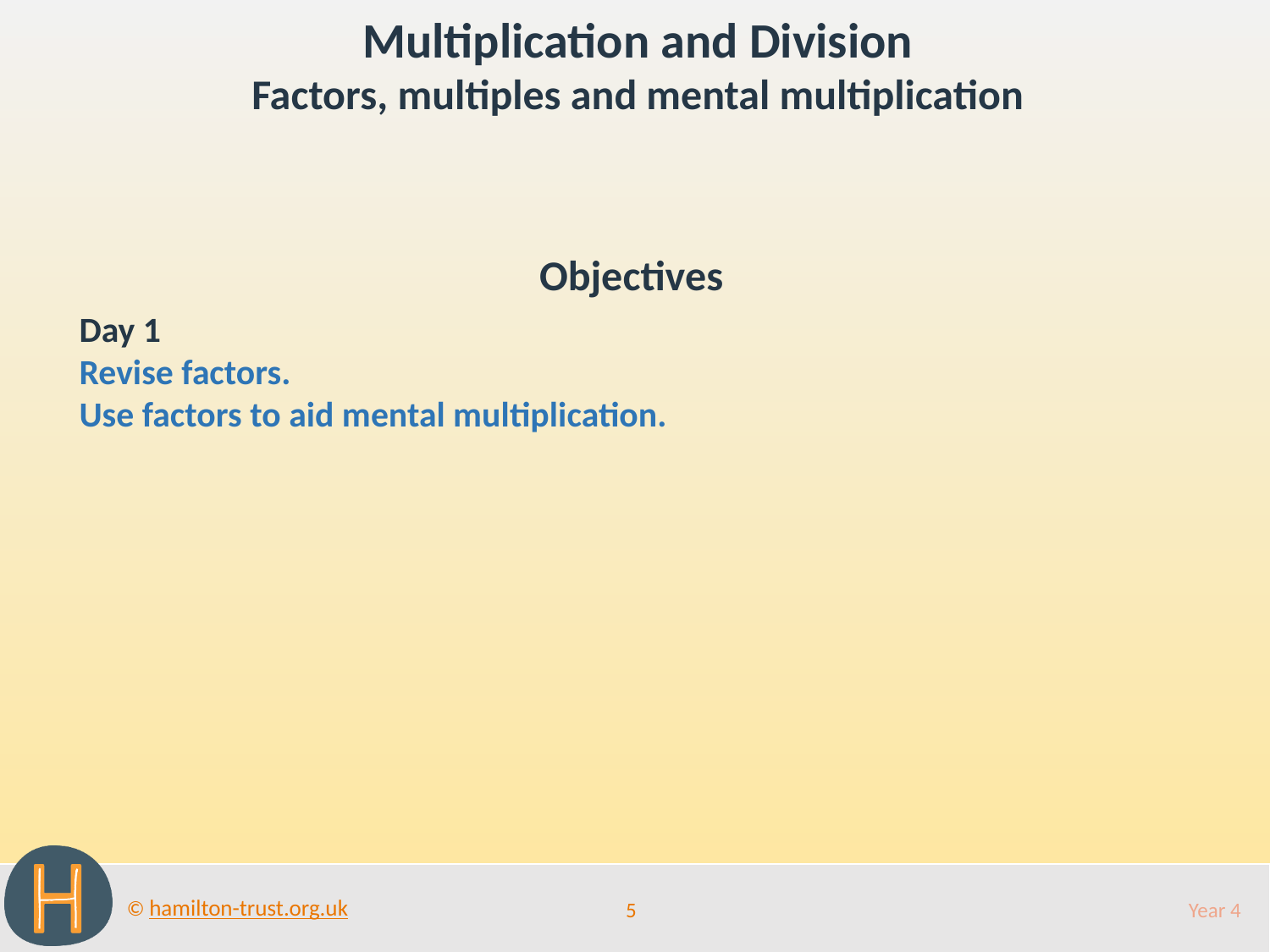

Multiplication and Division
Factors, multiples and mental multiplication
Objectives
Day 1
Revise factors.                                                                                                              Use factors to aid mental multiplication.
5
Year 4